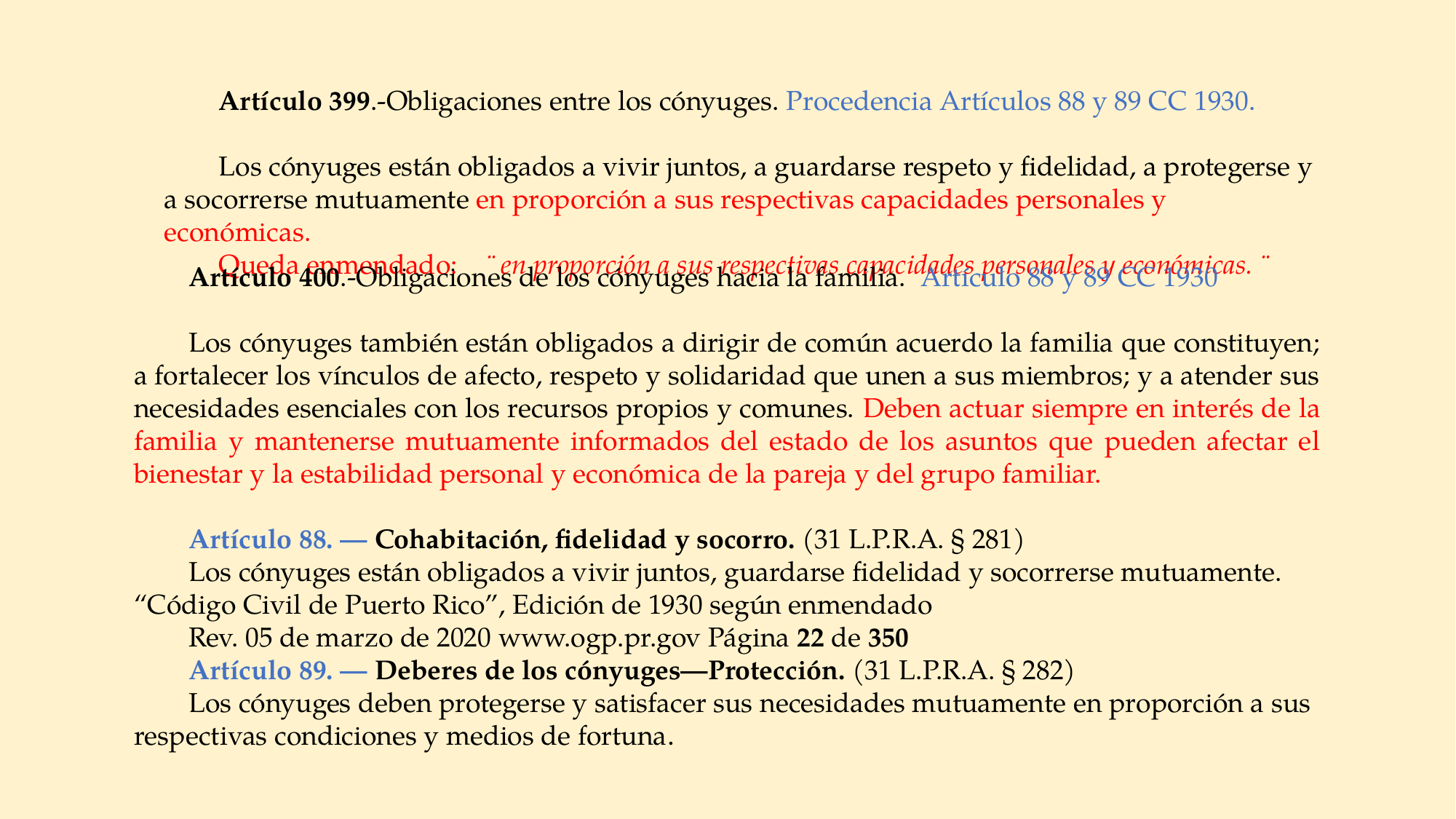

Artículo 399.-Obligaciones entre los cónyuges. Procedencia Artículos 88 y 89 CC 1930.

Los cónyuges están obligados a vivir juntos, a guardarse respeto y fidelidad, a protegerse y a socorrerse mutuamente en proporción a sus respectivas capacidades personales y económicas.
Queda enmendado:    ¨ en proporción a sus respectivas capacidades personales y económicas. ¨
Artículo 400.-Obligaciones de los cónyuges hacia la familia.  Artículo 88 y 89 CC 1930

Los cónyuges también están obligados a dirigir de común acuerdo la familia que constituyen; a fortalecer los vínculos de afecto, respeto y solidaridad que unen a sus miembros; y a atender sus necesidades esenciales con los recursos propios y comunes. Deben actuar siempre en interés de la familia y mantenerse mutuamente informados del estado de los asuntos que pueden afectar el bienestar y la estabilidad personal y económica de la pareja y del grupo familiar.

Artículo 88. — Cohabitación, fidelidad y socorro. (31 L.P.R.A. § 281)
Los cónyuges están obligados a vivir juntos, guardarse fidelidad y socorrerse mutuamente. “Código Civil de Puerto Rico”, Edición de 1930 según enmendado
Rev. 05 de marzo de 2020 www.ogp.pr.gov Página 22 de 350
Artículo 89. — Deberes de los cónyuges—Protección. (31 L.P.R.A. § 282)
Los cónyuges deben protegerse y satisfacer sus necesidades mutuamente en proporción a sus respectivas condiciones y medios de fortuna.